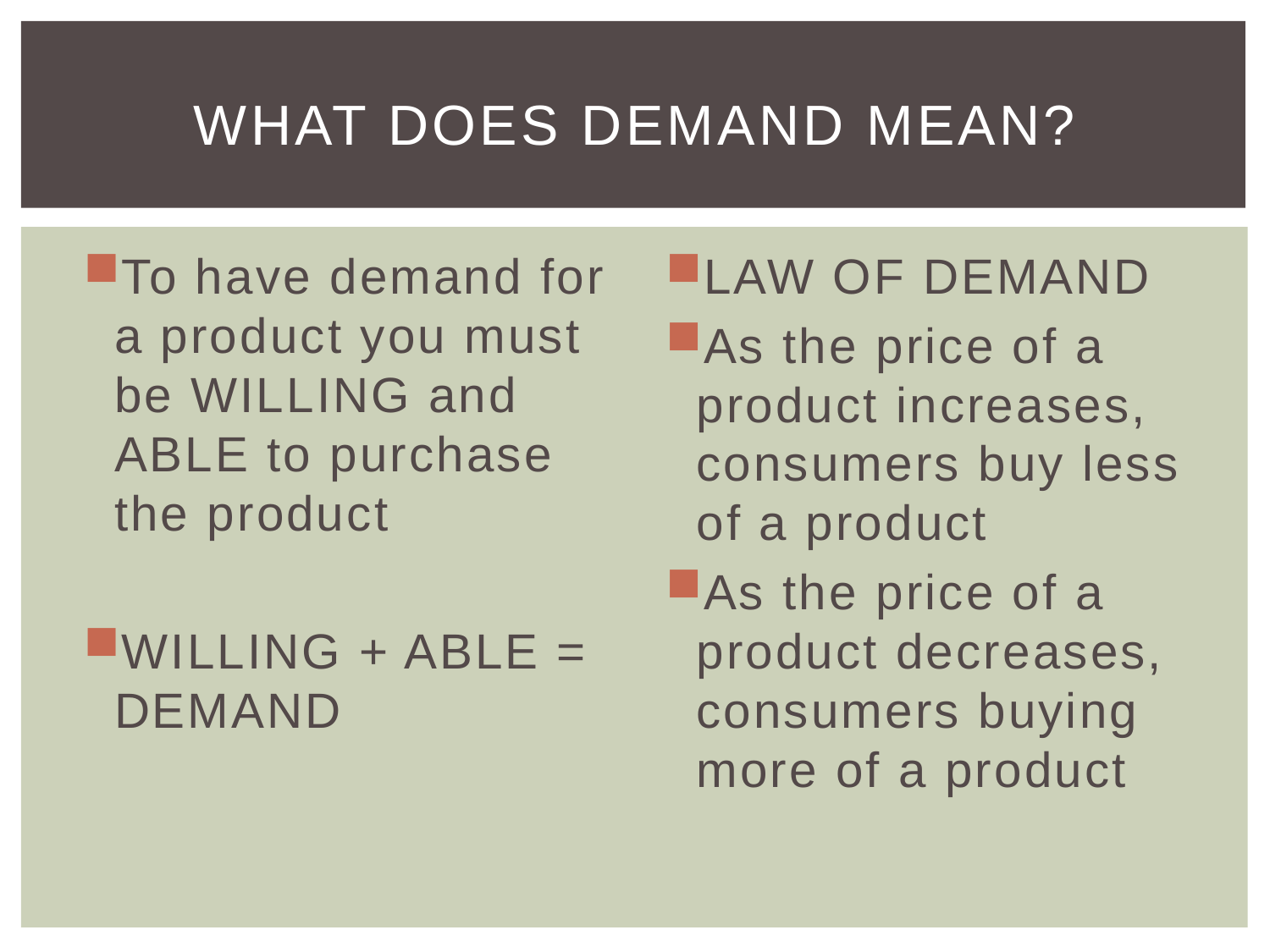

# What does DEMAND mean?
To have demand for a product you must be WILLING and ABLE to purchase the product

WILLING + ABLE = DEMAND

LAW OF DEMAND
As the price of a product increases, consumers buy less of a product
As the price of a product decreases, consumers buying more of a product